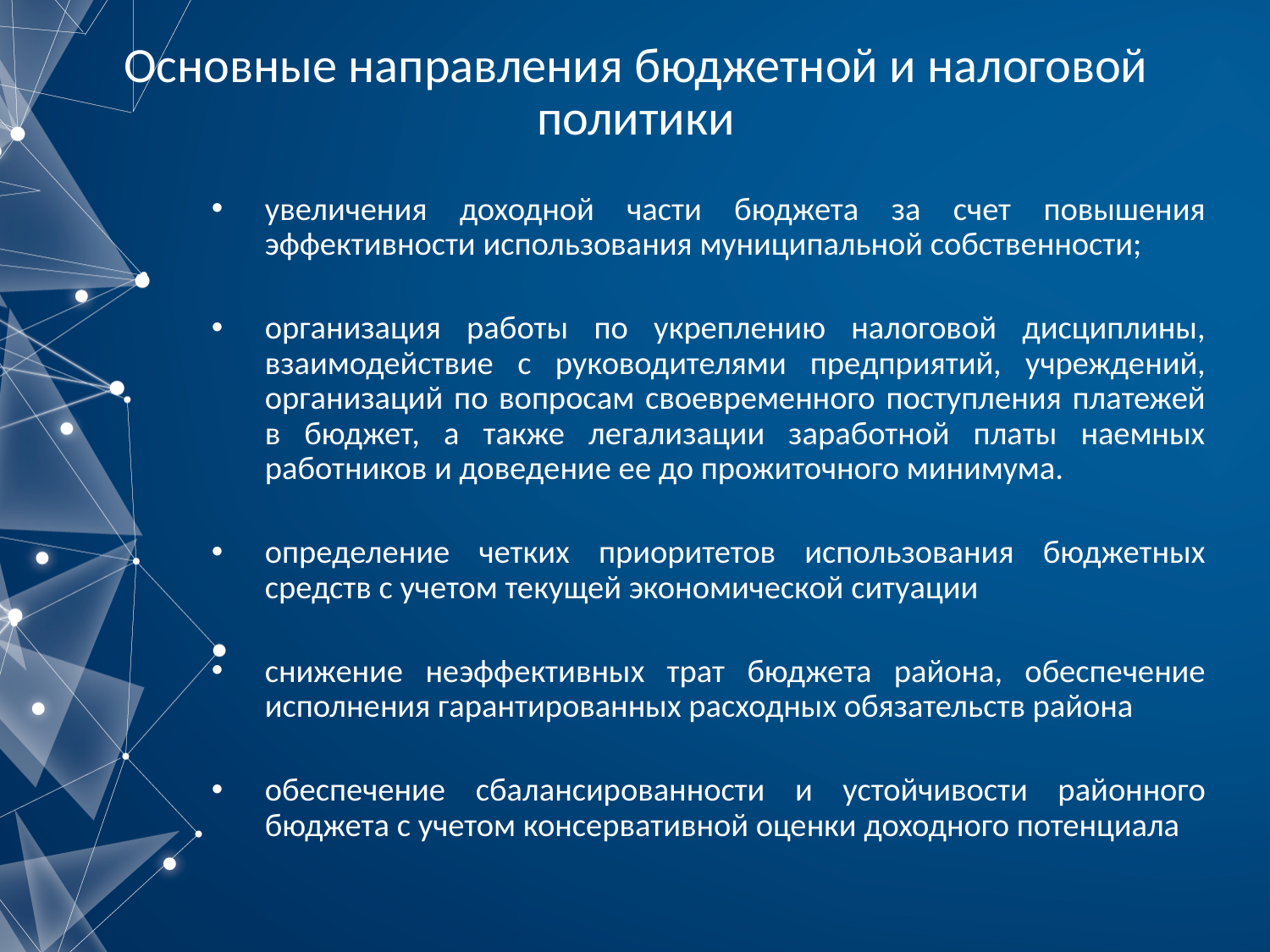

# Основные направления бюджетной и налоговой политики
увеличения доходной части бюджета за счет повышения эффективности использования муниципальной собственности;

организация работы по укреплению налоговой дисциплины, взаимодействие с руководителями предприятий, учреждений, организаций по вопросам своевременного поступления платежей в бюджет, а также легализации заработной платы наемных работников и доведение ее до прожиточного минимума.

определение четких приоритетов использования бюджетных средств с учетом текущей экономической ситуации

снижение неэффективных трат бюджета района, обеспечение исполнения гарантированных расходных обязательств района

обеспечение сбалансированности и устойчивости районного бюджета с учетом консервативной оценки доходного потенциала